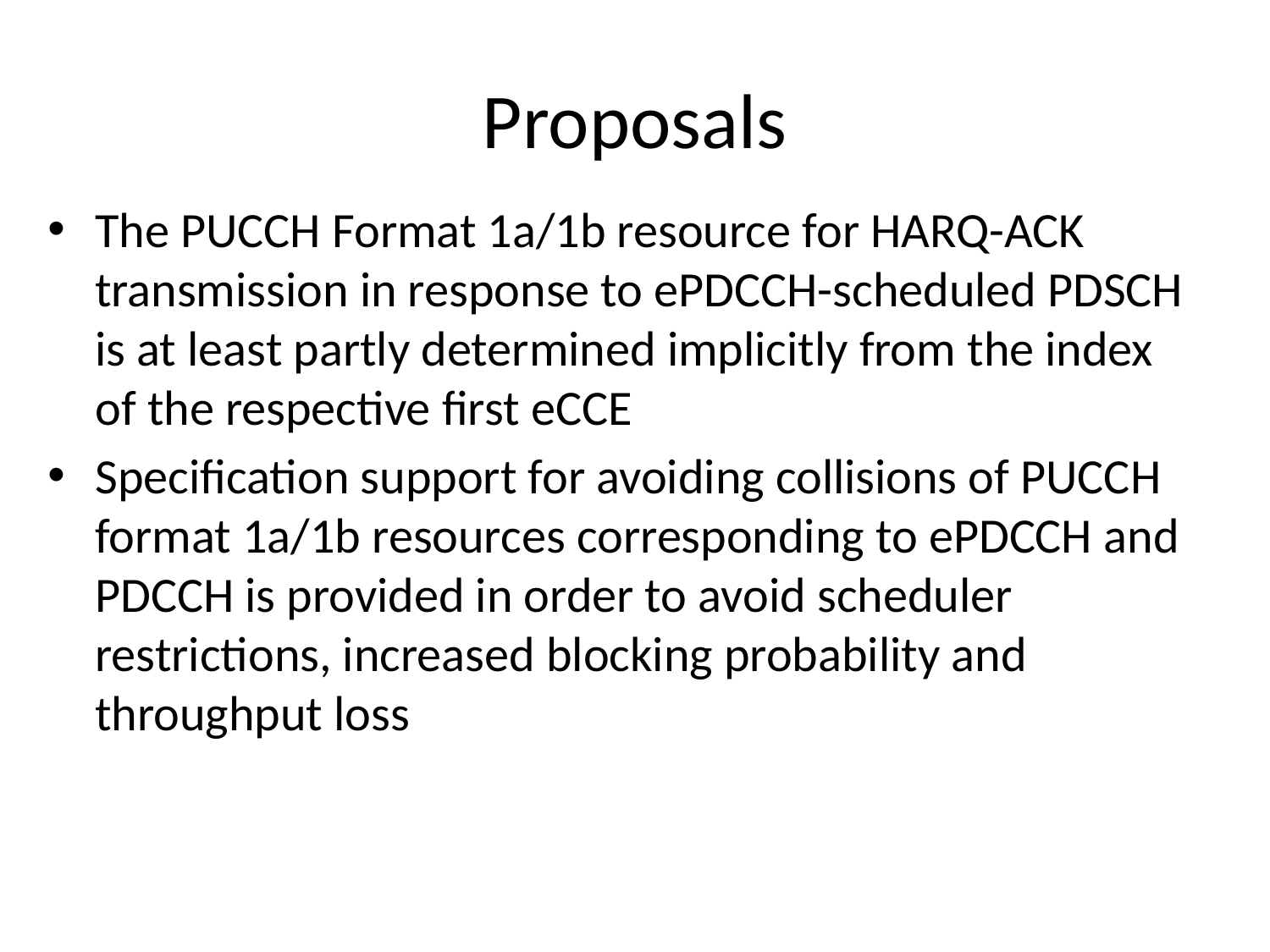

# Proposals
The PUCCH Format 1a/1b resource for HARQ-ACK transmission in response to ePDCCH-scheduled PDSCH is at least partly determined implicitly from the index of the respective first eCCE
Specification support for avoiding collisions of PUCCH format 1a/1b resources corresponding to ePDCCH and PDCCH is provided in order to avoid scheduler restrictions, increased blocking probability and throughput loss